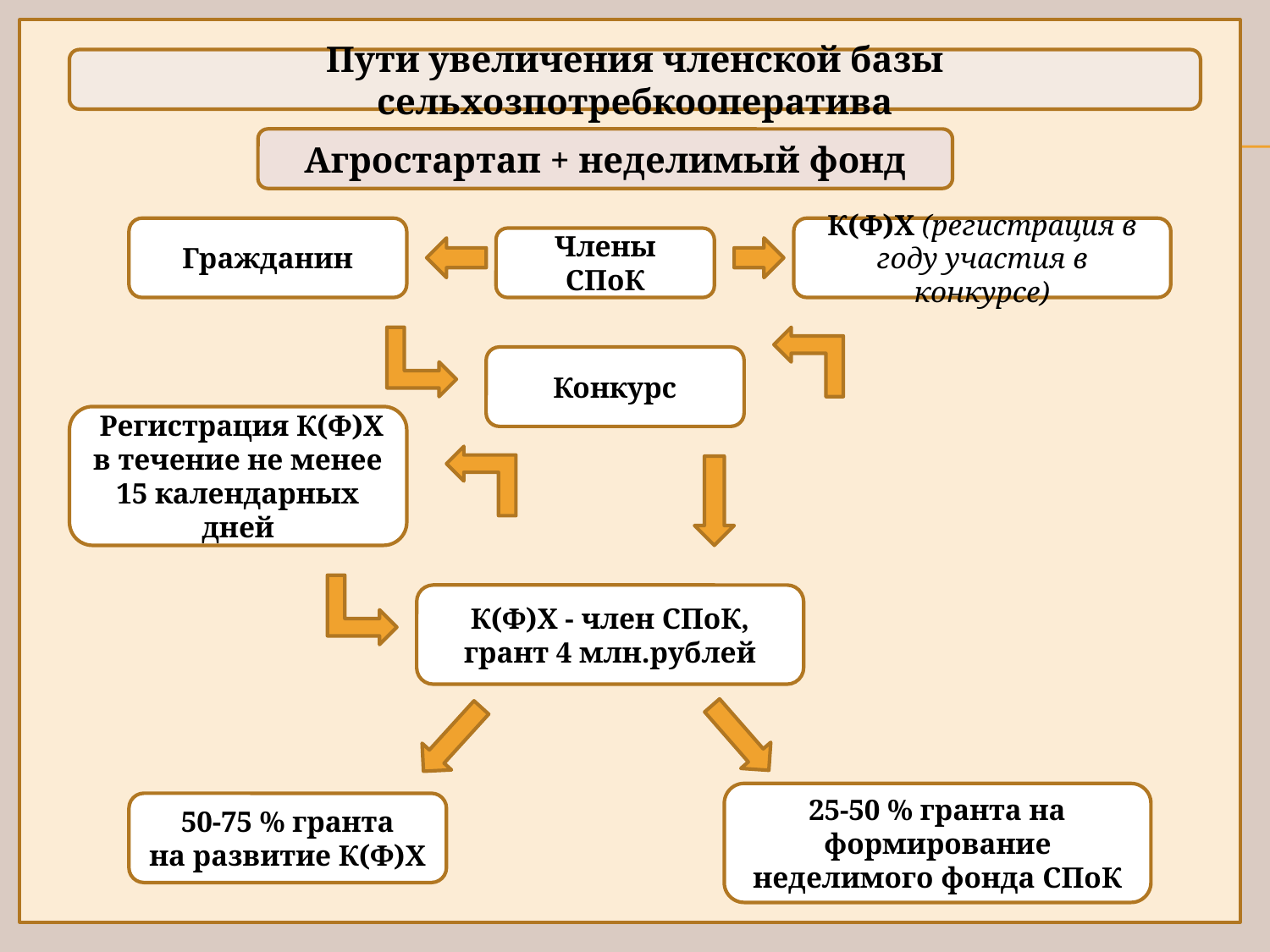

Пути увеличения членской базы сельхозпотребкооператива
Агростартап + неделимый фонд
Гражданин
К(Ф)Х (регистрация в году участия в конкурсе)
Члены СПоК

Конкурс
 Регистрация К(Ф)Х в течение не менее 15 календарных дней

К(Ф)Х - член СПоК,
грант 4 млн.рублей

25-50 % гранта на формирование неделимого фонда СПоК
50-75 % гранта
на развитие К(Ф)Х